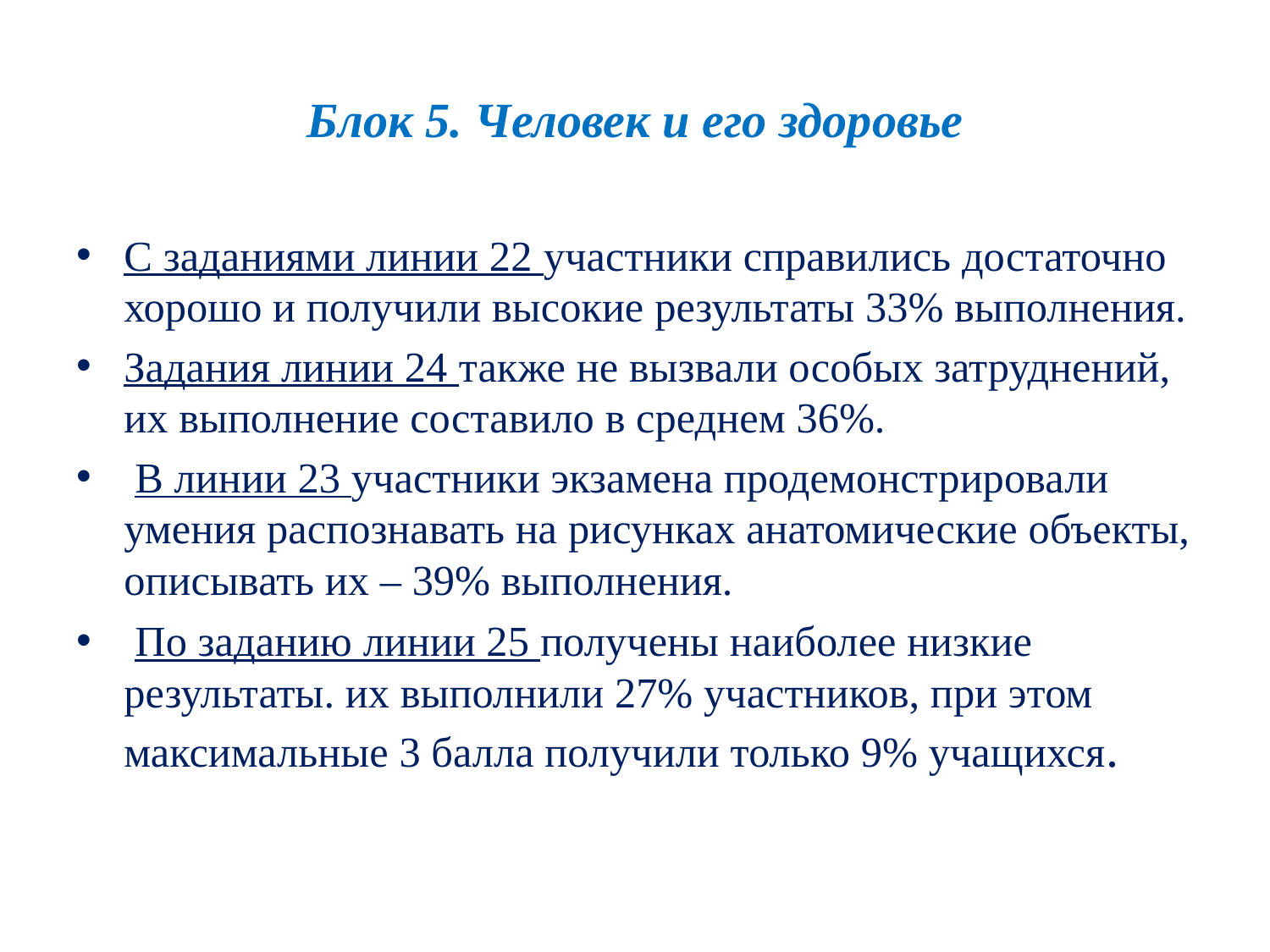

# Блок 5. Человек и его здоровье
С заданиями линии 22 участники справились достаточно хорошо и получили высокие результаты 33% выполнения.
Задания линии 24 также не вызвали особых затруднений, их выполнение составило в среднем 36%.
 В линии 23 участники экзамена продемонстрировали умения распознавать на рисунках анатомические объекты, описывать их – 39% выполнения.
 По заданию линии 25 получены наиболее низкие результаты. их выполнили 27% участников, при этом максимальные 3 балла получили только 9% учащихся.